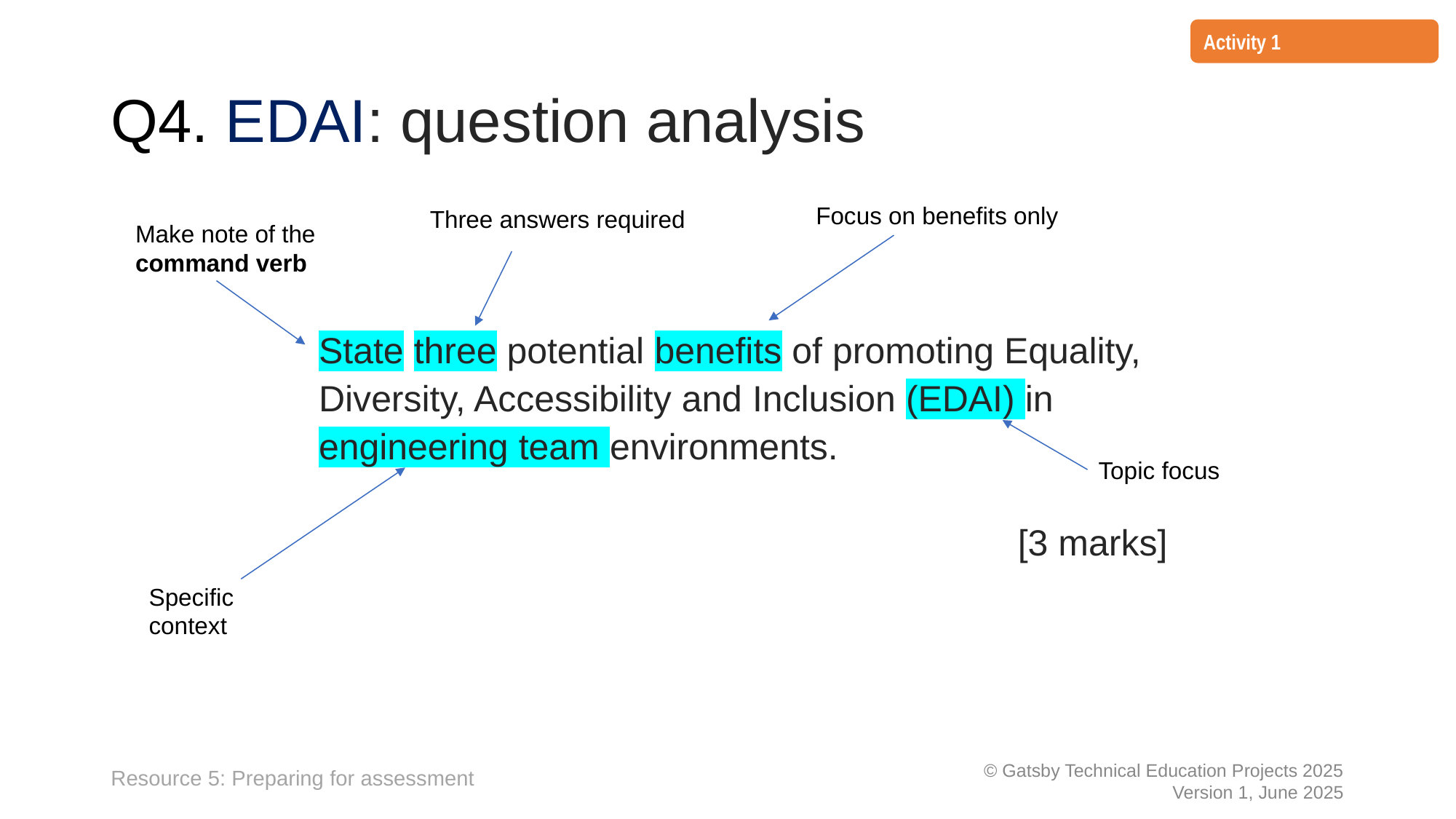

Activity 1
# Q4. EDAI: question analysis
Focus on benefits only
Three answers required
Make note of the
command verb
State three potential benefits of promoting Equality, Diversity, Accessibility and Inclusion (EDAI) in engineering team environments.

[3 marks]
Topic focus
Specific context
Resource 5: Preparing for assessment